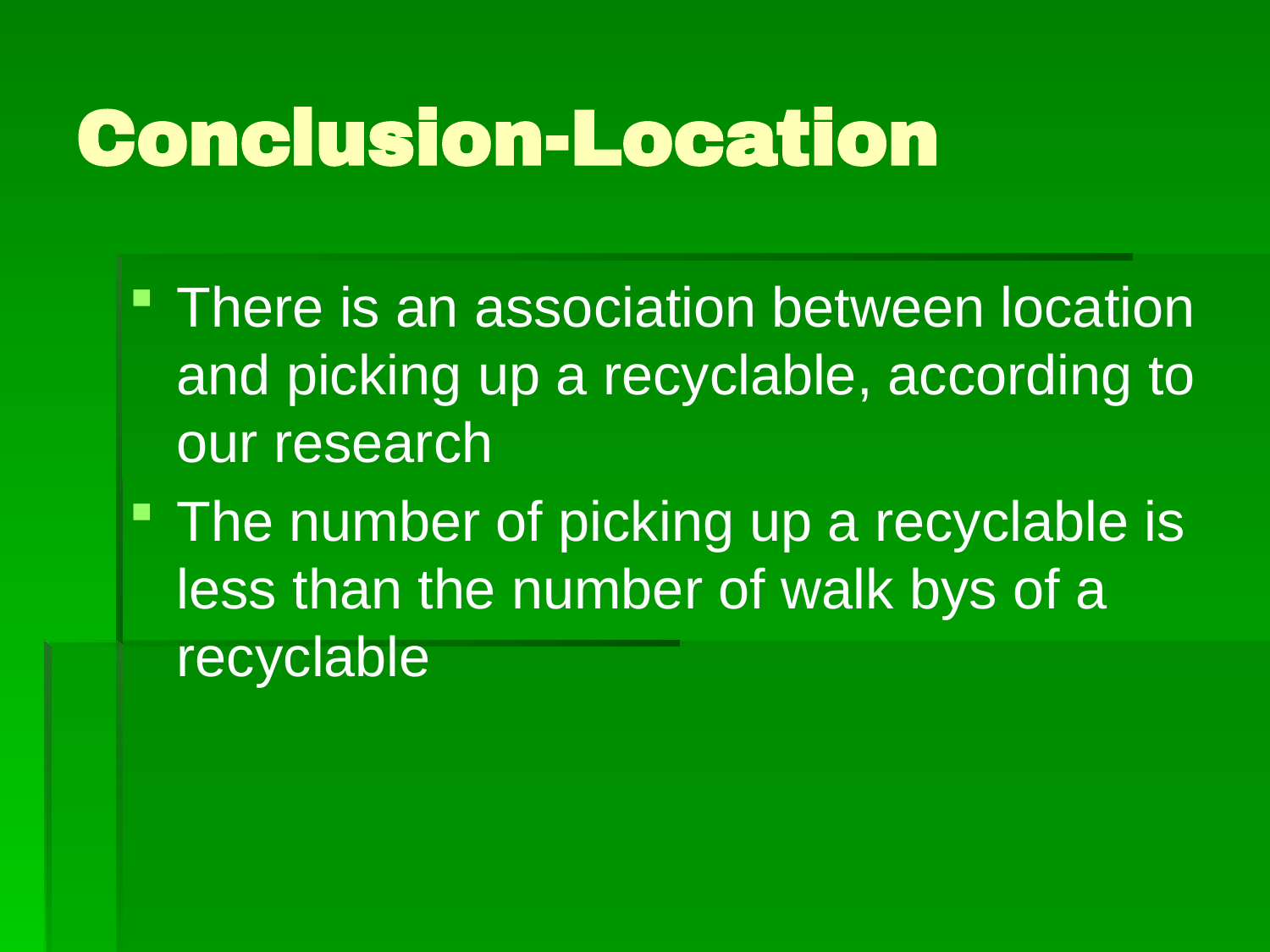

# Conclusion-Location
There is an association between location and picking up a recyclable, according to our research
The number of picking up a recyclable is less than the number of walk bys of a recyclable